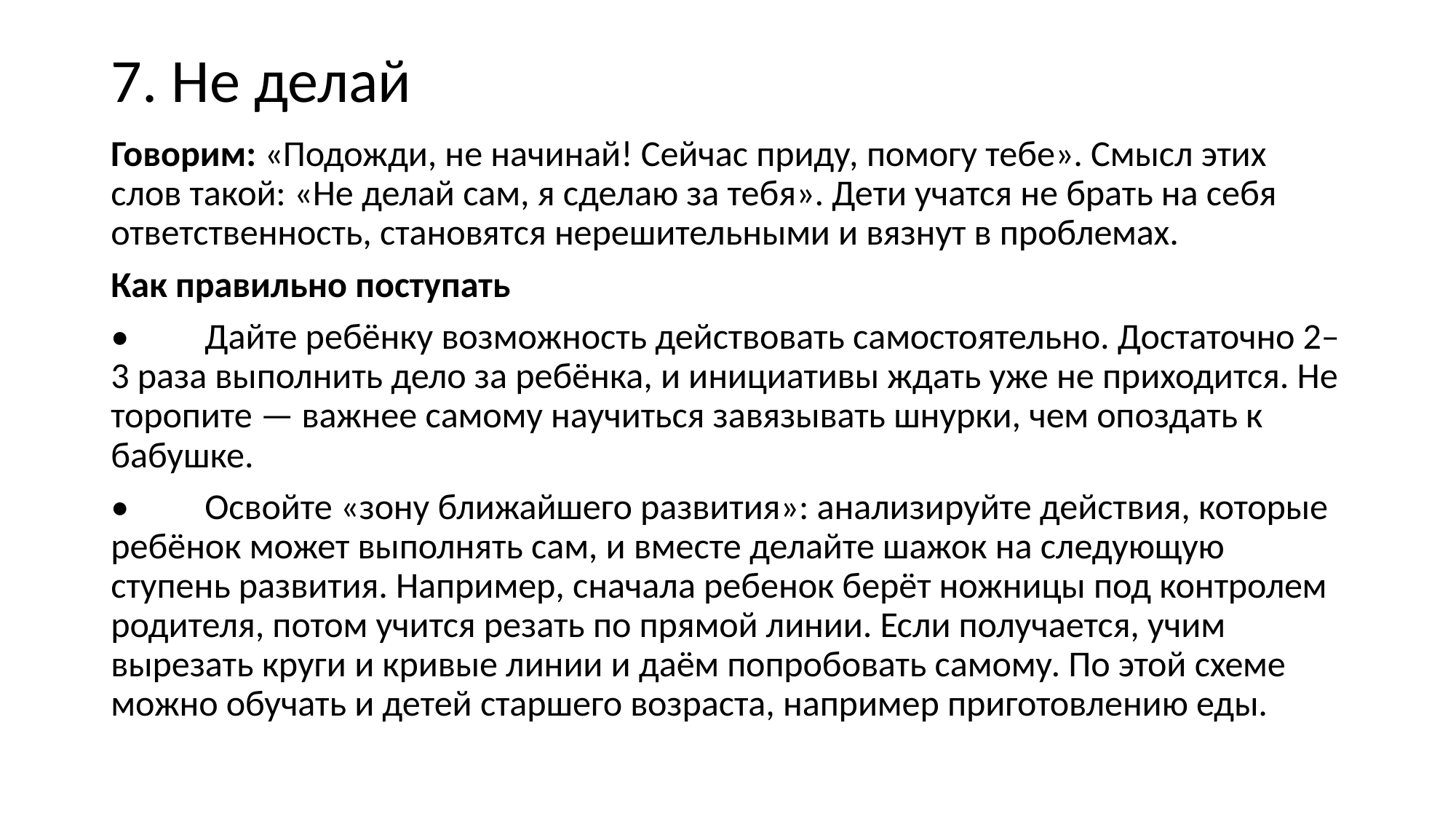

# 7. Не делай
Говорим: «Подожди, не начинай! Сейчас приду, помогу тебе». Смысл этих слов такой: «Не делай сам, я сделаю за тебя». Дети учатся не брать на себя ответственность, становятся нерешительными и вязнут в проблемах.
Как правильно поступать
•	Дайте ребёнку возможность действовать самостоятельно. Достаточно 2–3 раза выполнить дело за ребёнка, и инициативы ждать уже не приходится. Не торопите — важнее самому научиться завязывать шнурки, чем опоздать к бабушке.
•	Освойте «зону ближайшего развития»: анализируйте действия, которые ребёнок может выполнять сам, и вместе делайте шажок на следующую ступень развития. Например, сначала ребенок берёт ножницы под контролем родителя, потом учится резать по прямой линии. Если получается, учим вырезать круги и кривые линии и даём попробовать самому. По этой схеме можно обучать и детей старшего возраста, например приготовлению еды.